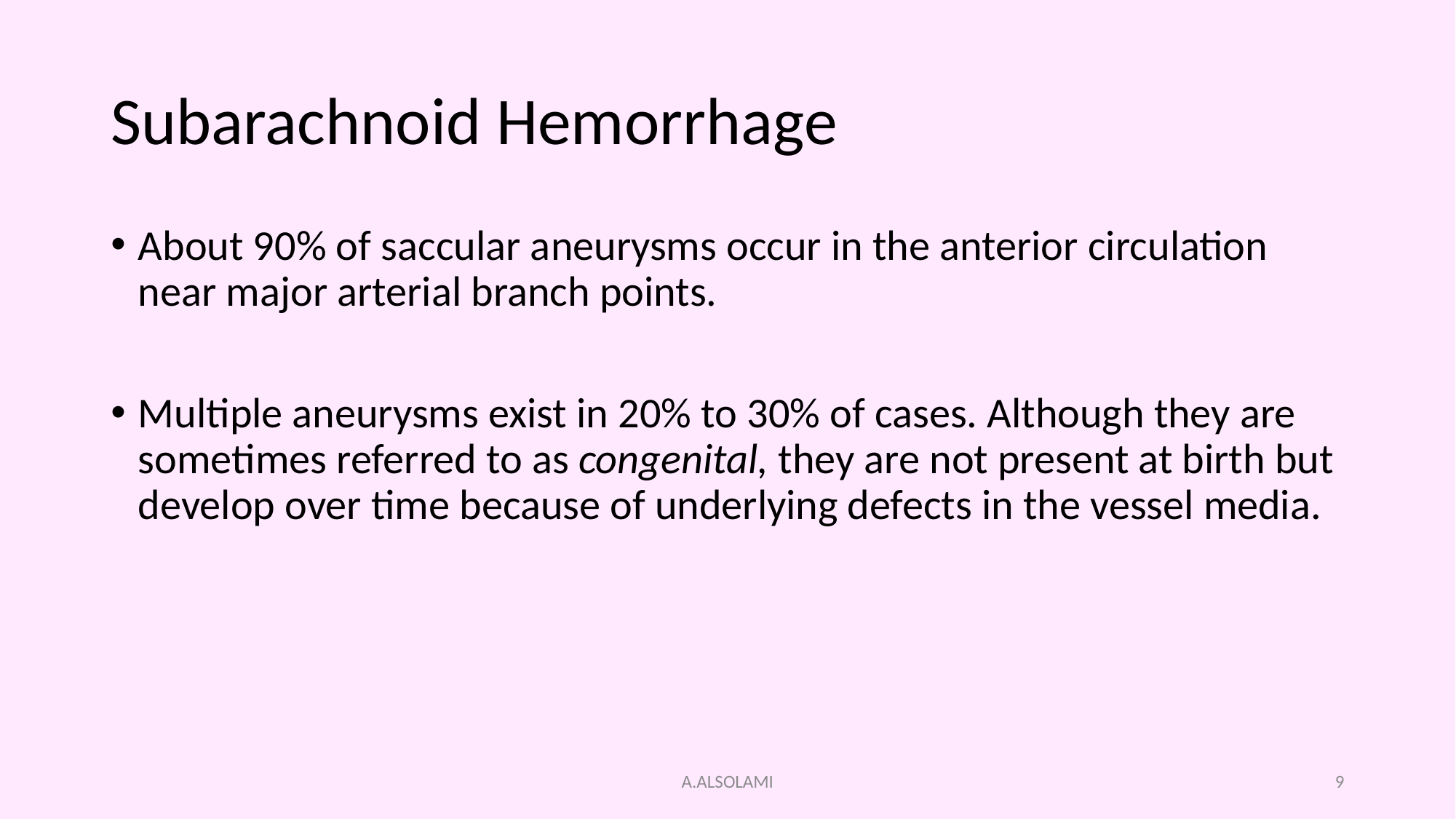

# Subarachnoid Hemorrhage
About 90% of saccular aneurysms occur in the anterior circulation near major arterial branch points.

Multiple aneurysms exist in 20% to 30% of cases. Although they are sometimes referred to as congenital, they are not present at birth but develop over time because of underlying defects in the vessel media.
A.ALSOLAMI
9